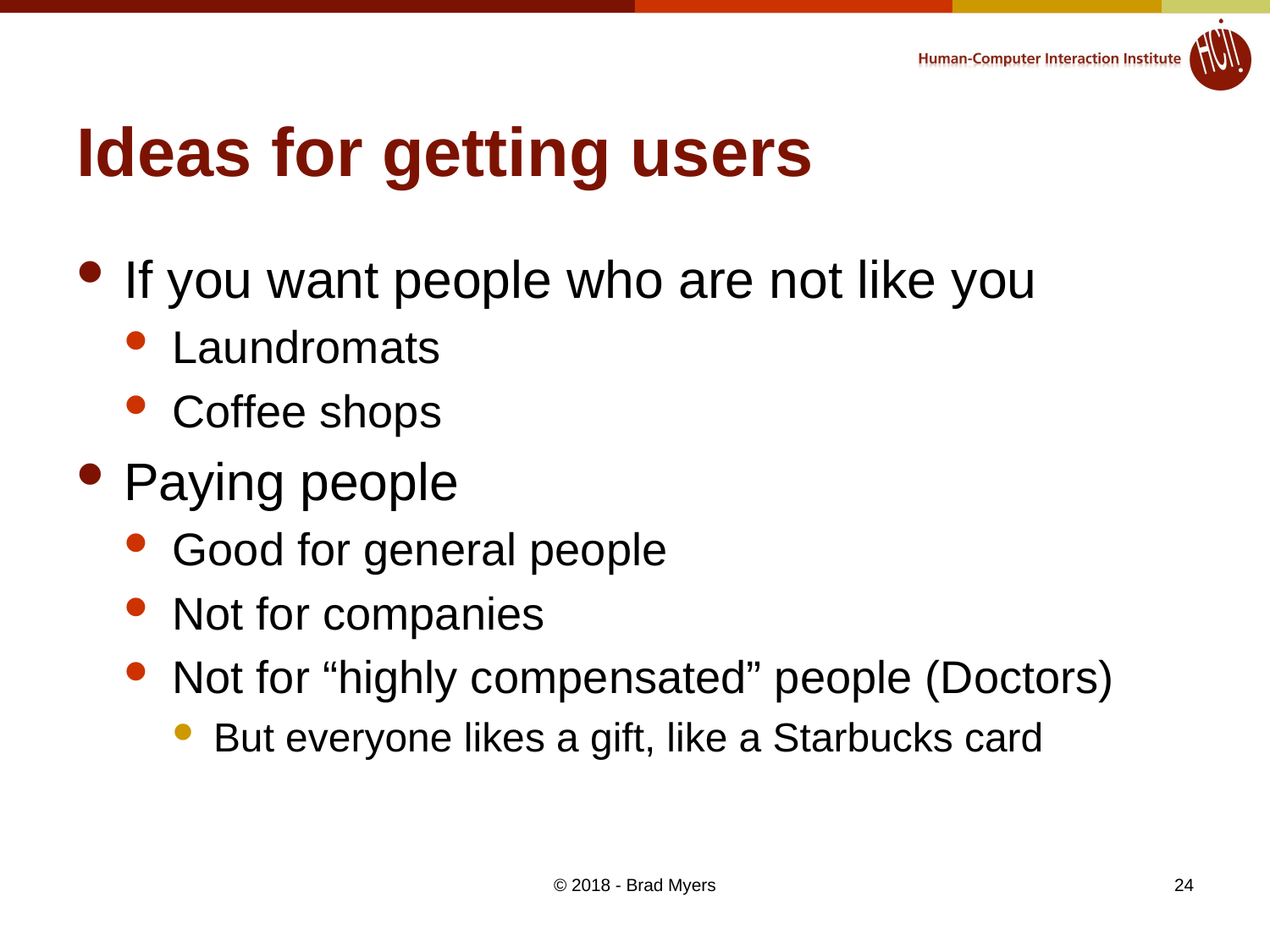

# Ideas for getting users
If you want people who are not like you
Laundromats
Coffee shops
Paying people
Good for general people
Not for companies
Not for “highly compensated” people (Doctors)
But everyone likes a gift, like a Starbucks card
© 2018 - Brad Myers
24